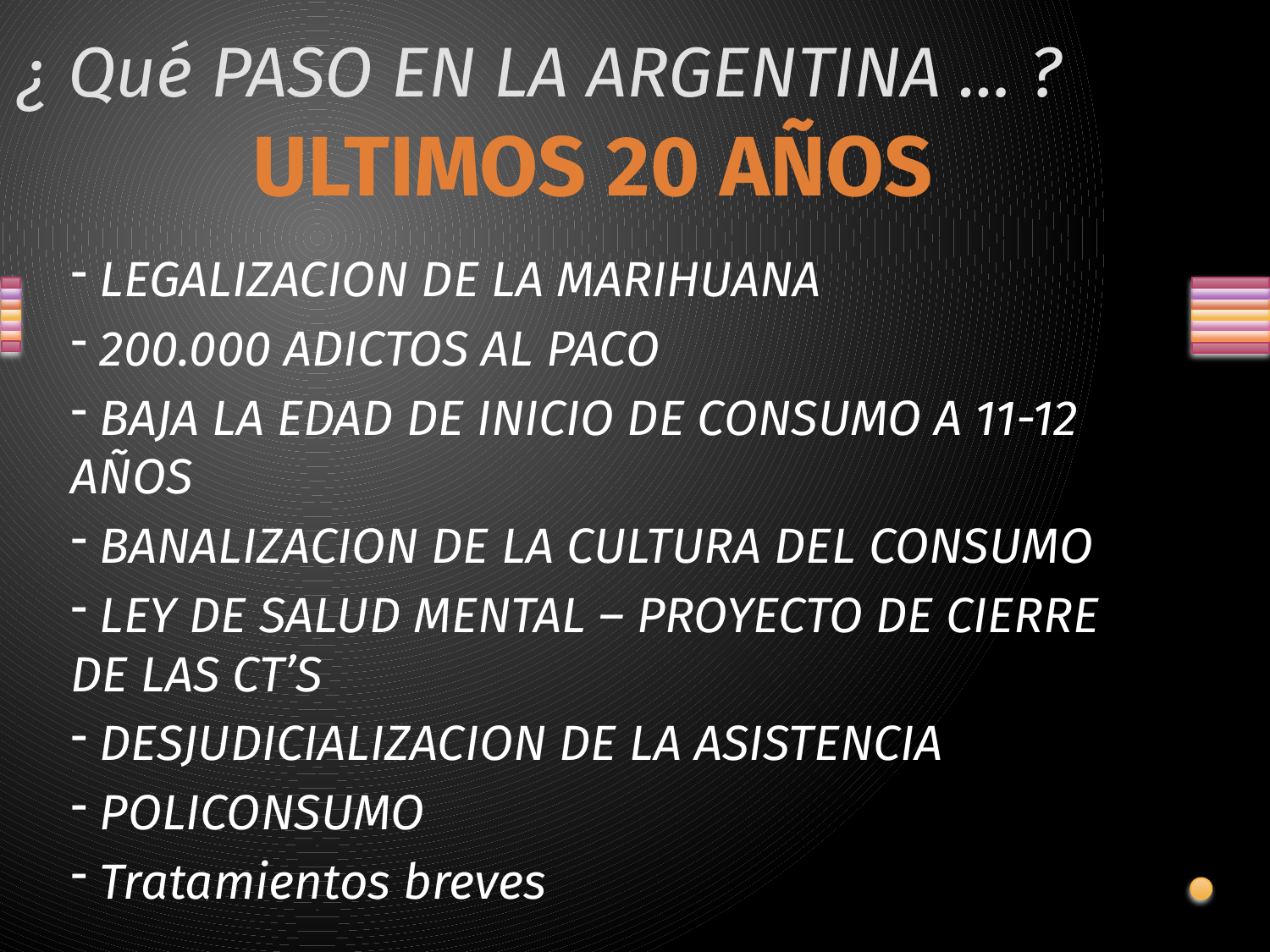

# ¿ Qué PASO EN LA ARGENTINA … ?
ULTIMOS 20 AÑOS
 LEGALIZACION DE LA MARIHUANA
 200.000 ADICTOS AL PACO
 BAJA LA EDAD DE INICIO DE CONSUMO A 11-12 AÑOS
 BANALIZACION DE LA CULTURA DEL CONSUMO
 LEY DE SALUD MENTAL – PROYECTO DE CIERRE DE LAS CT’S
 DESJUDICIALIZACION DE LA ASISTENCIA
 POLICONSUMO
 Tratamientos breves